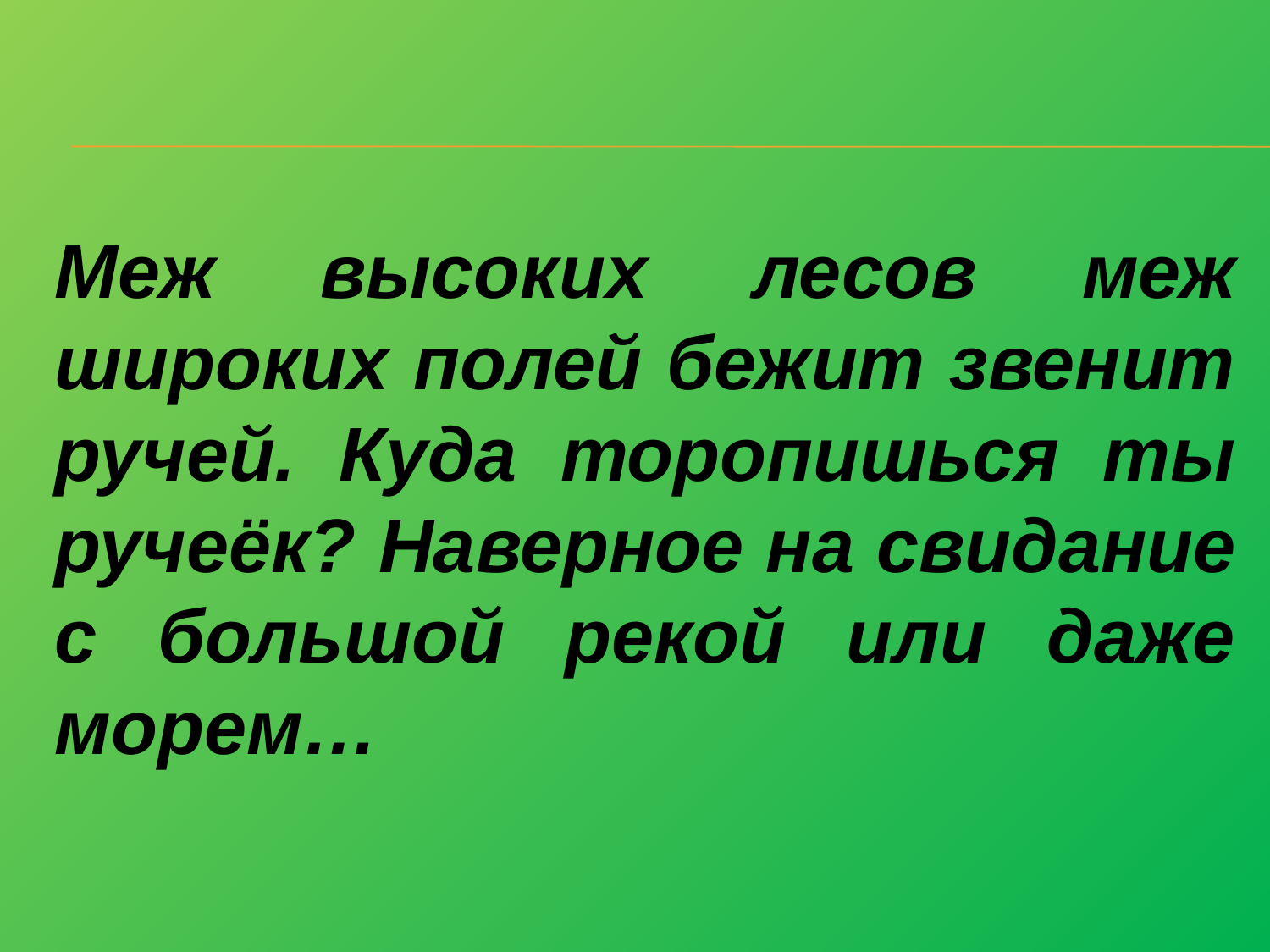

#
Меж высоких лесов меж широких полей бежит звенит ручей. Куда торопишься ты ручеёк? Наверное на свидание с большой рекой или даже морем…